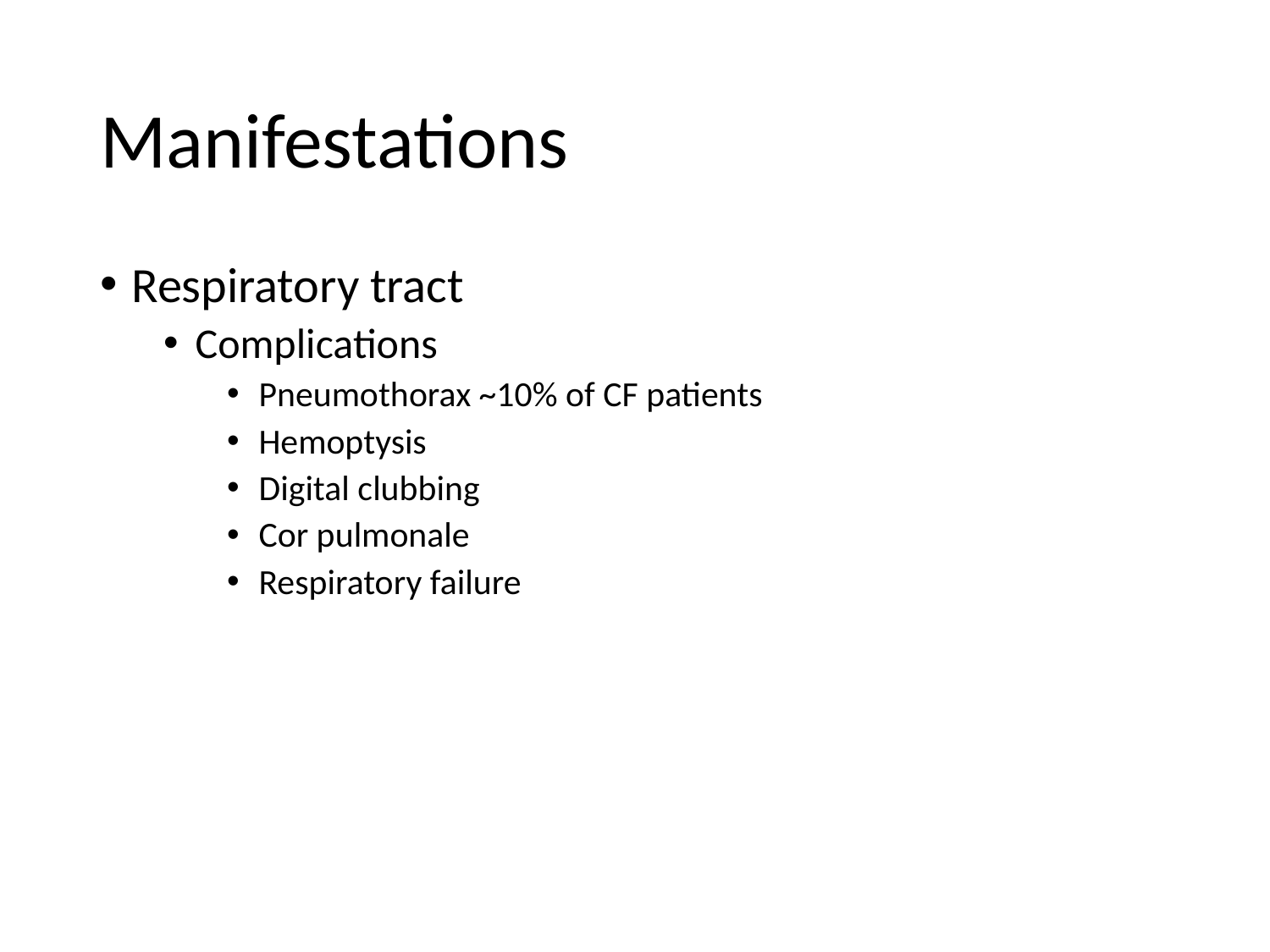

# Manifestations
Respiratory tract
Complications
Pneumothorax ~10% of CF patients
Hemoptysis
Digital clubbing
Cor pulmonale
Respiratory failure